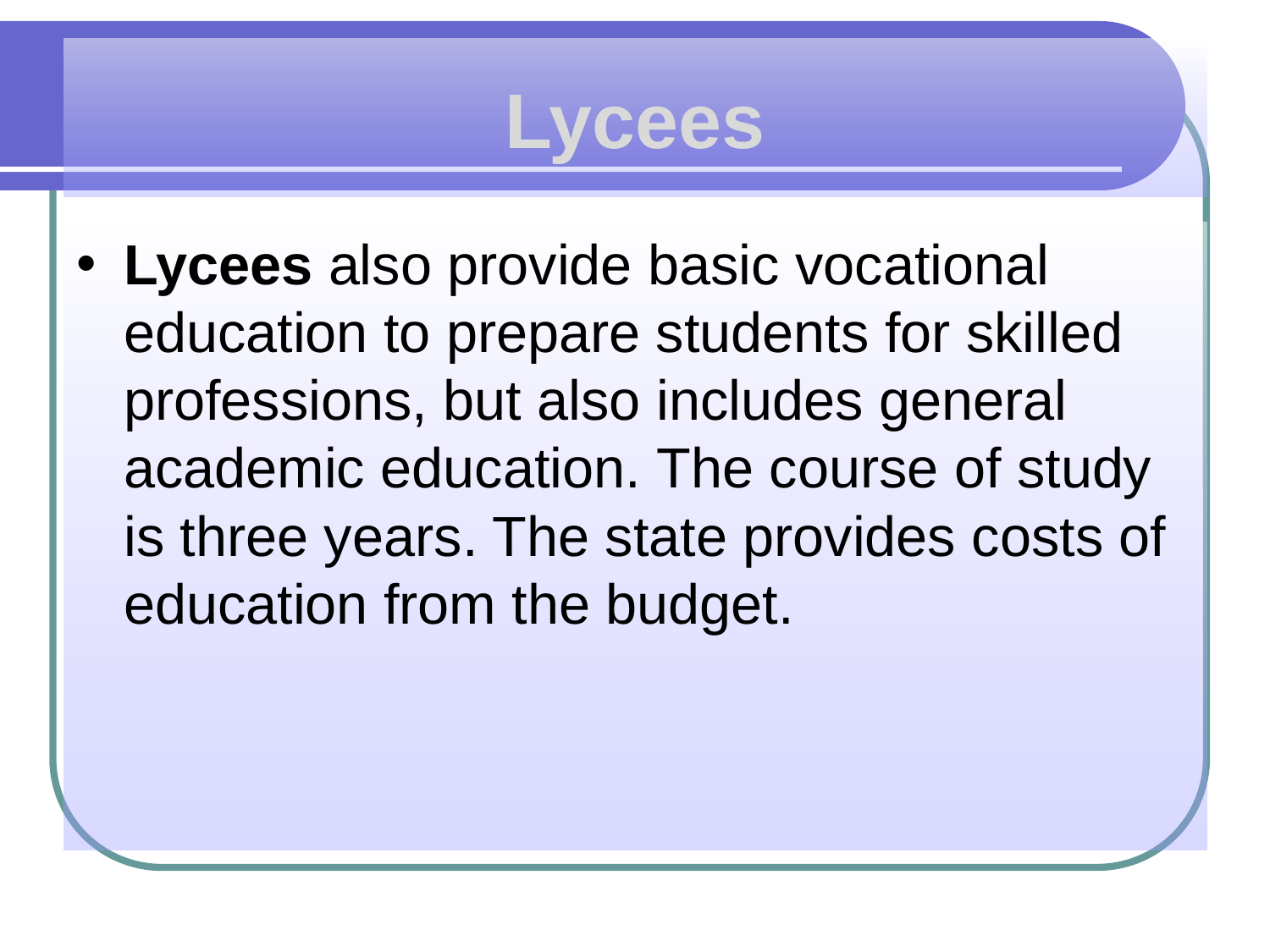

Lycees
Lycees also provide basic vocational education to prepare students for skilled professions, but also includes general academic education. The course of study is three years. The state provides costs of education from the budget.